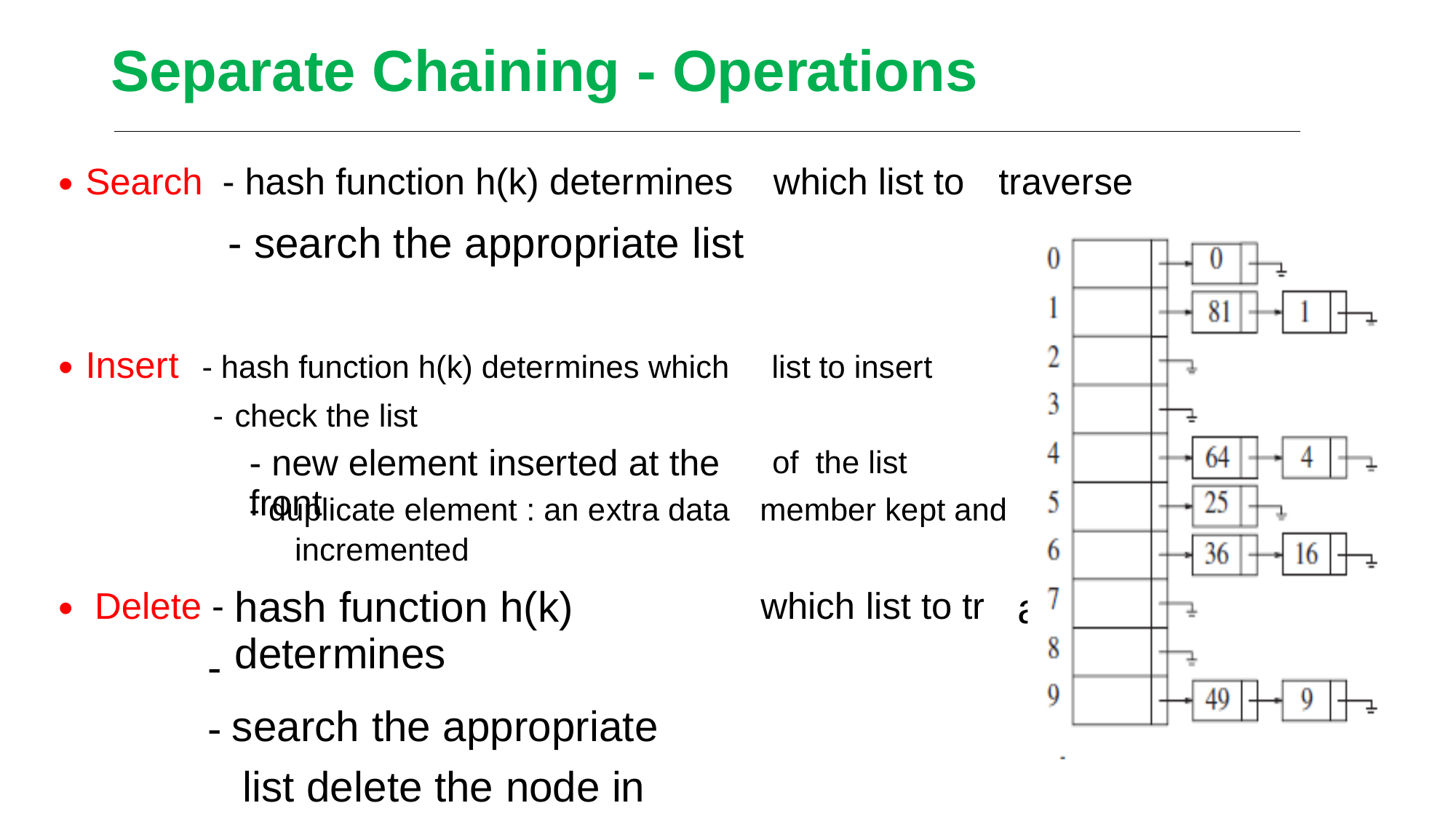

Separate Chaining - Operations

•
Search
- hash function h(k) determines
- search the appropriate list
which list to
traverse

averse

•
Insert
- hash function h(k) determines which
list to insert
-
check the list
- new element inserted at the front
of the list
- duplicate element : an extra data
incremented
hash function h(k) determines
search the appropriate list delete the node in the list
member kept and
•
Delete -
-
-
which list to tr